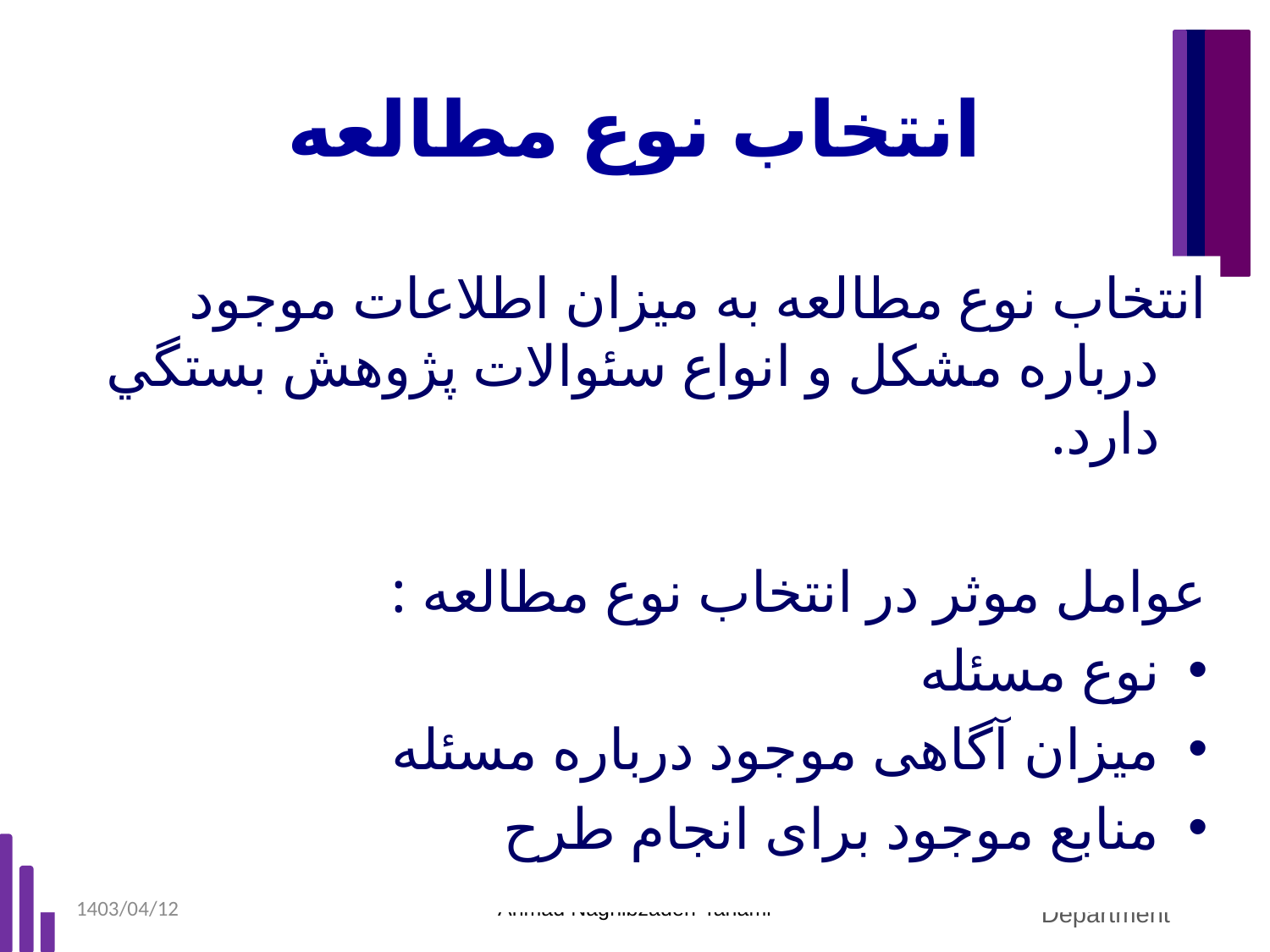

# انتخاب نوع مطالعه
انتخاب نوع مطالعه به ميزان اطلاعات موجود درباره مشكل و انواع سئوالات پژوهش بستگي دارد.

عوامل موثر در انتخاب نوع مطالعه :
نوع مسئله
میزان آگاهی موجود درباره مسئله
منابع موجود برای انجام طرح

1403/04/12
Ahmad Naghibzadeh-Tahami